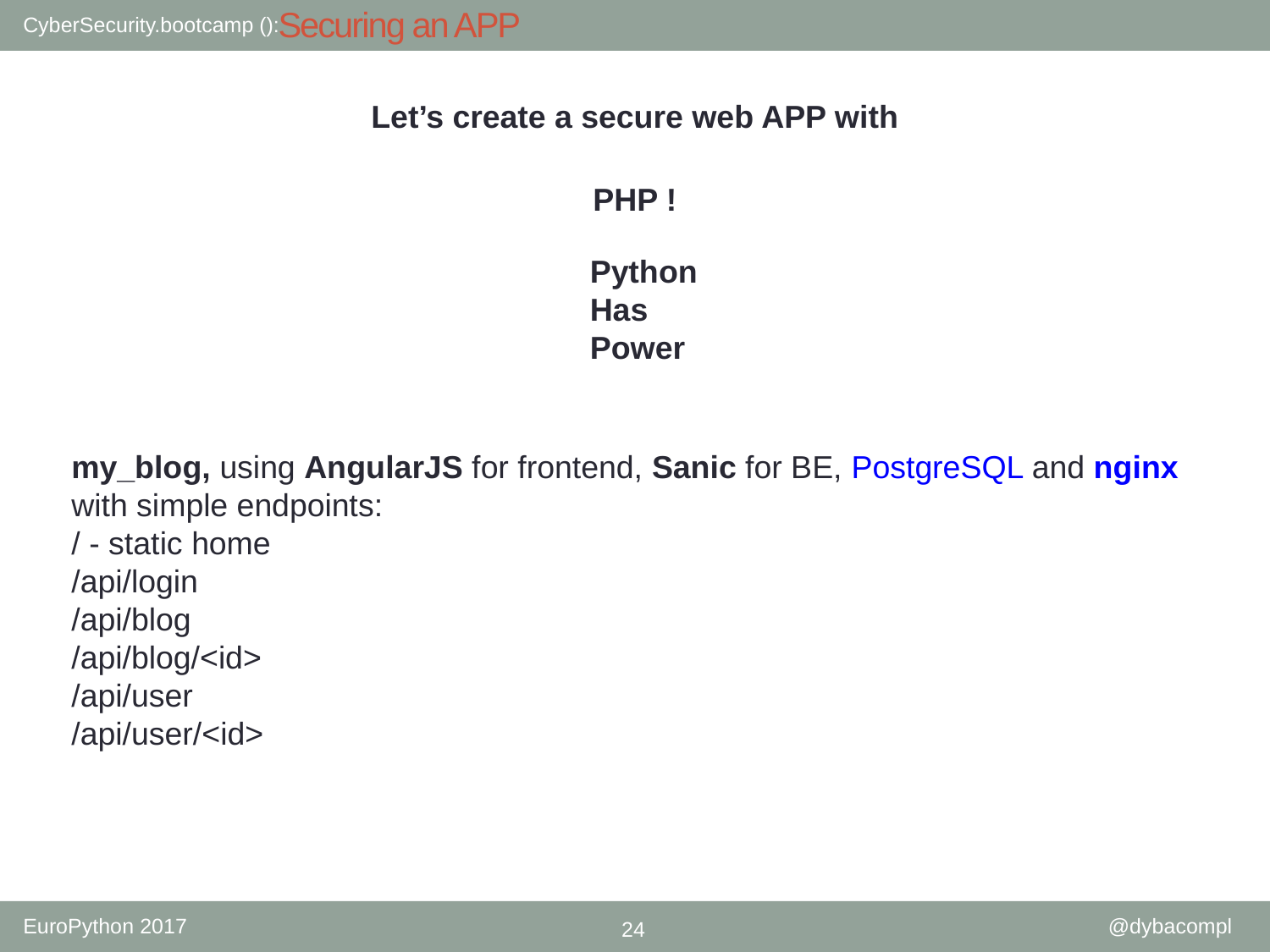

# Securing an APP
Let’s create a secure web APP with
PHP !
Python
Has
Power
my_blog, using AngularJS for frontend, Sanic for BE, PostgreSQL and nginx
with simple endpoints:
/ - static home
/api/login
/api/blog
/api/blog/<id>
/api/user
/api/user/<id>